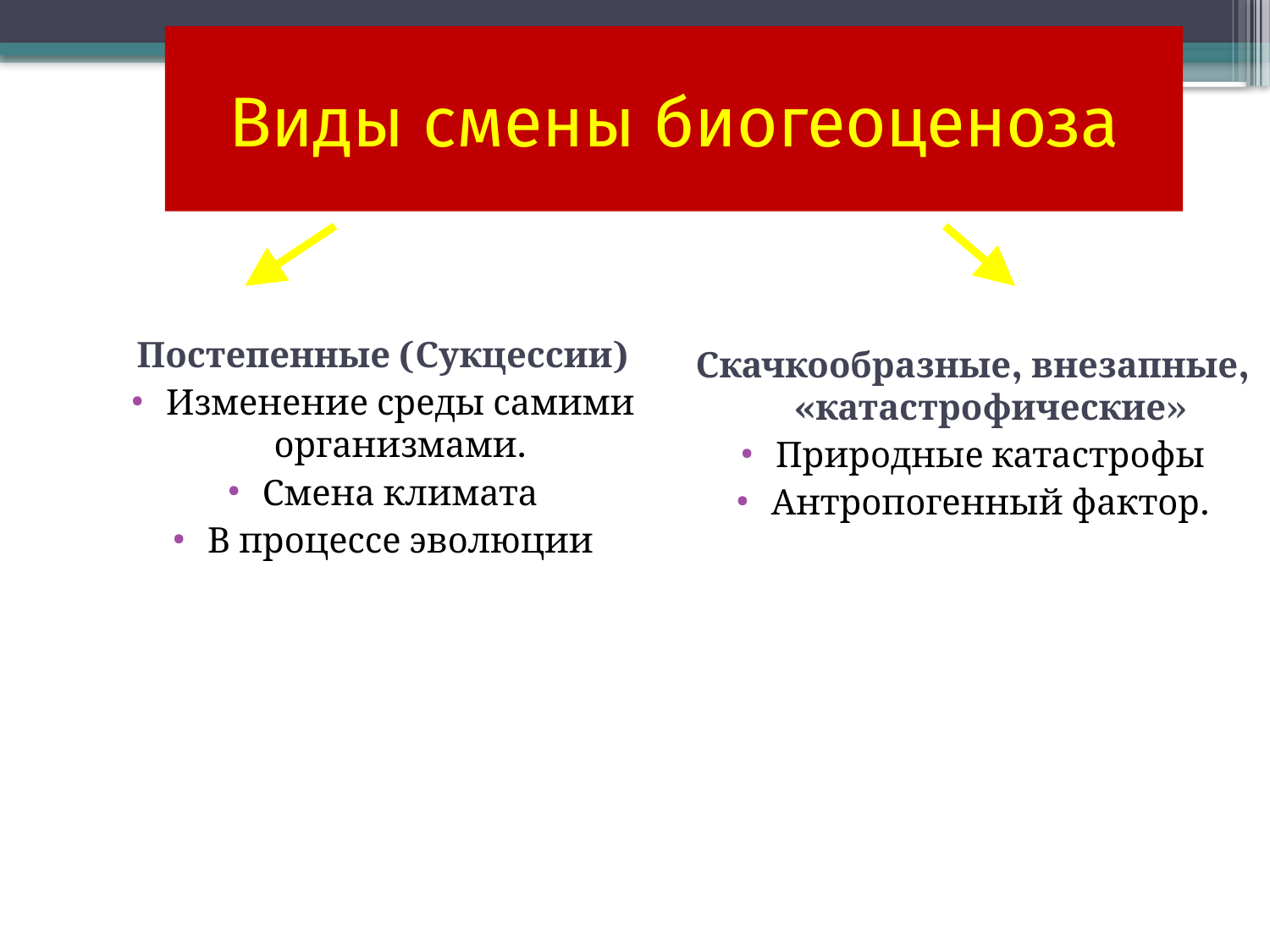

# Виды смены биогеоценоза

Постепенные (Сукцессии)
Изменение среды самими организмами.
Смена климата
В процессе эволюции

Скачкообразные, внезапные, «катастрофические»
Природные катастрофы
Антропогенный фактор.